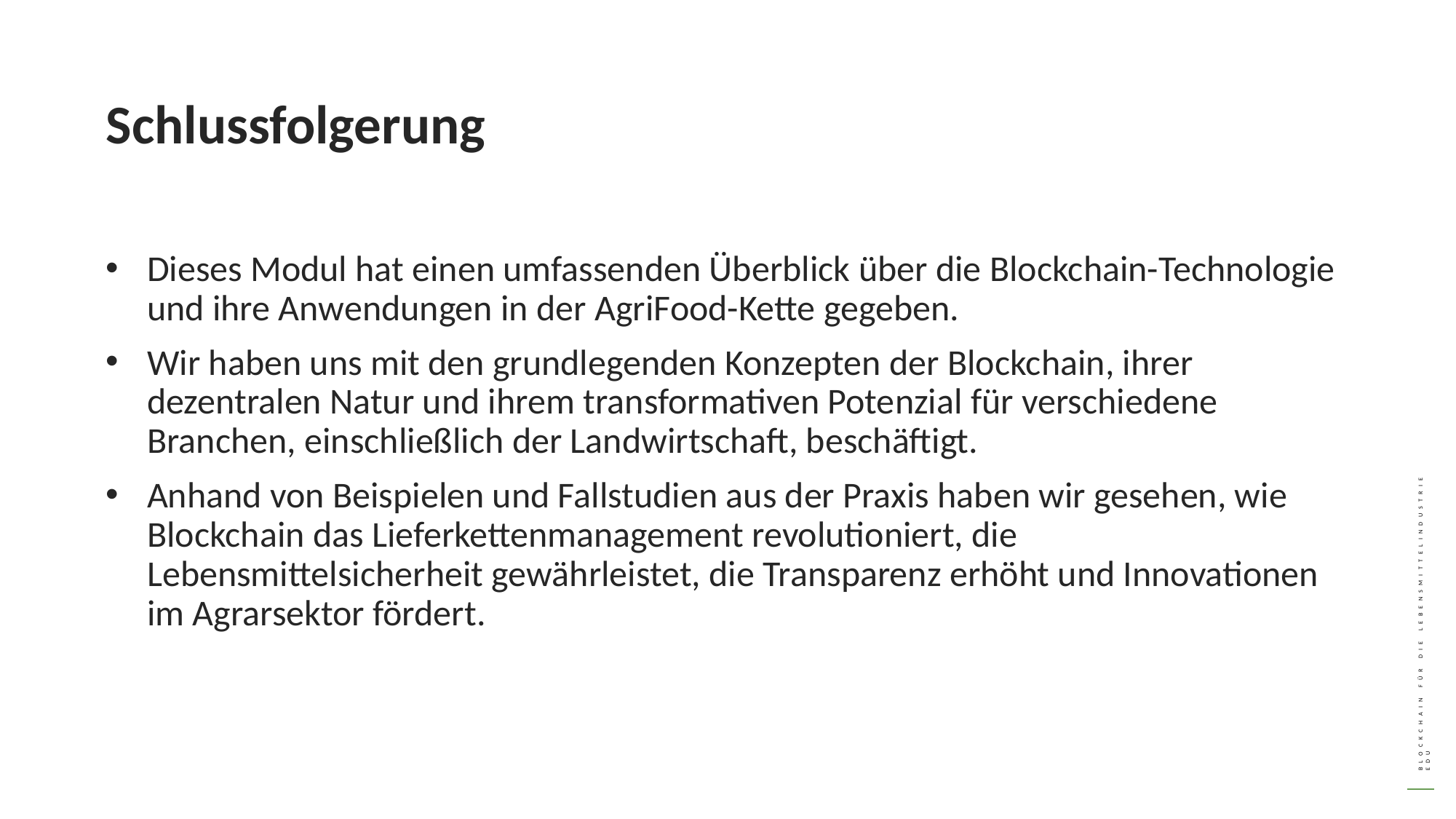

Schlussfolgerung
Dieses Modul hat einen umfassenden Überblick über die Blockchain-Technologie und ihre Anwendungen in der AgriFood-Kette gegeben.
Wir haben uns mit den grundlegenden Konzepten der Blockchain, ihrer dezentralen Natur und ihrem transformativen Potenzial für verschiedene Branchen, einschließlich der Landwirtschaft, beschäftigt.
Anhand von Beispielen und Fallstudien aus der Praxis haben wir gesehen, wie Blockchain das Lieferkettenmanagement revolutioniert, die Lebensmittelsicherheit gewährleistet, die Transparenz erhöht und Innovationen im Agrarsektor fördert.